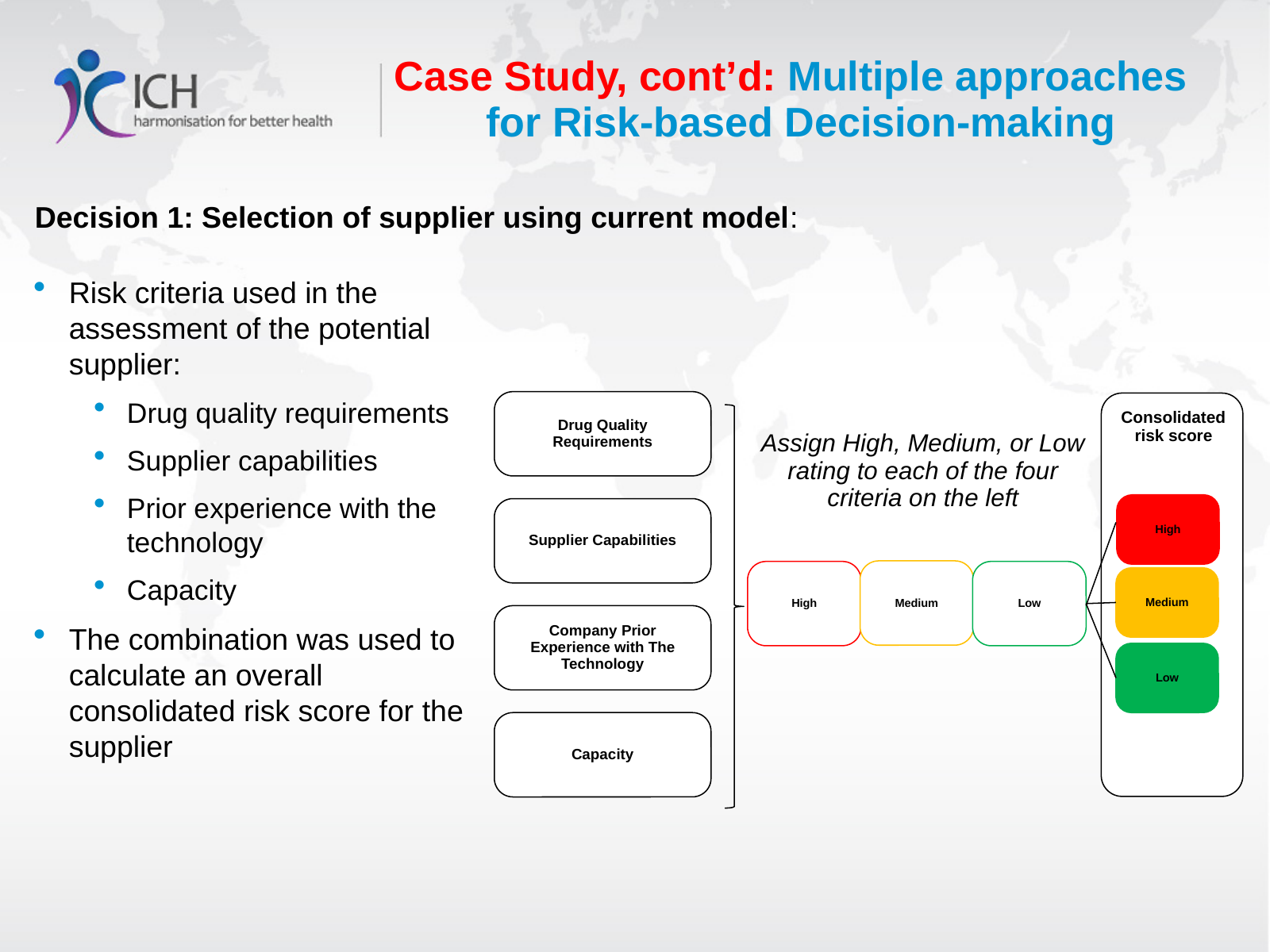

# Case Study, cont’d: Multiple approaches                   for Risk-based Decision-making
Decision 1: Selection of supplier using current model:
Risk criteria used in the assessment of the potential supplier:
Drug quality requirements
Supplier capabilities
Prior experience with the technology
Capacity
The combination was used to calculate an overall consolidated risk score for the supplier

Drug Quality Requirements

Consolidated risk score

Assign High, Medium, or Low rating to each of the four criteria on the left
High
Supplier Capabilities
Medium
High
Low
Medium
Company Prior Experience with The Technology
Low
Capacity